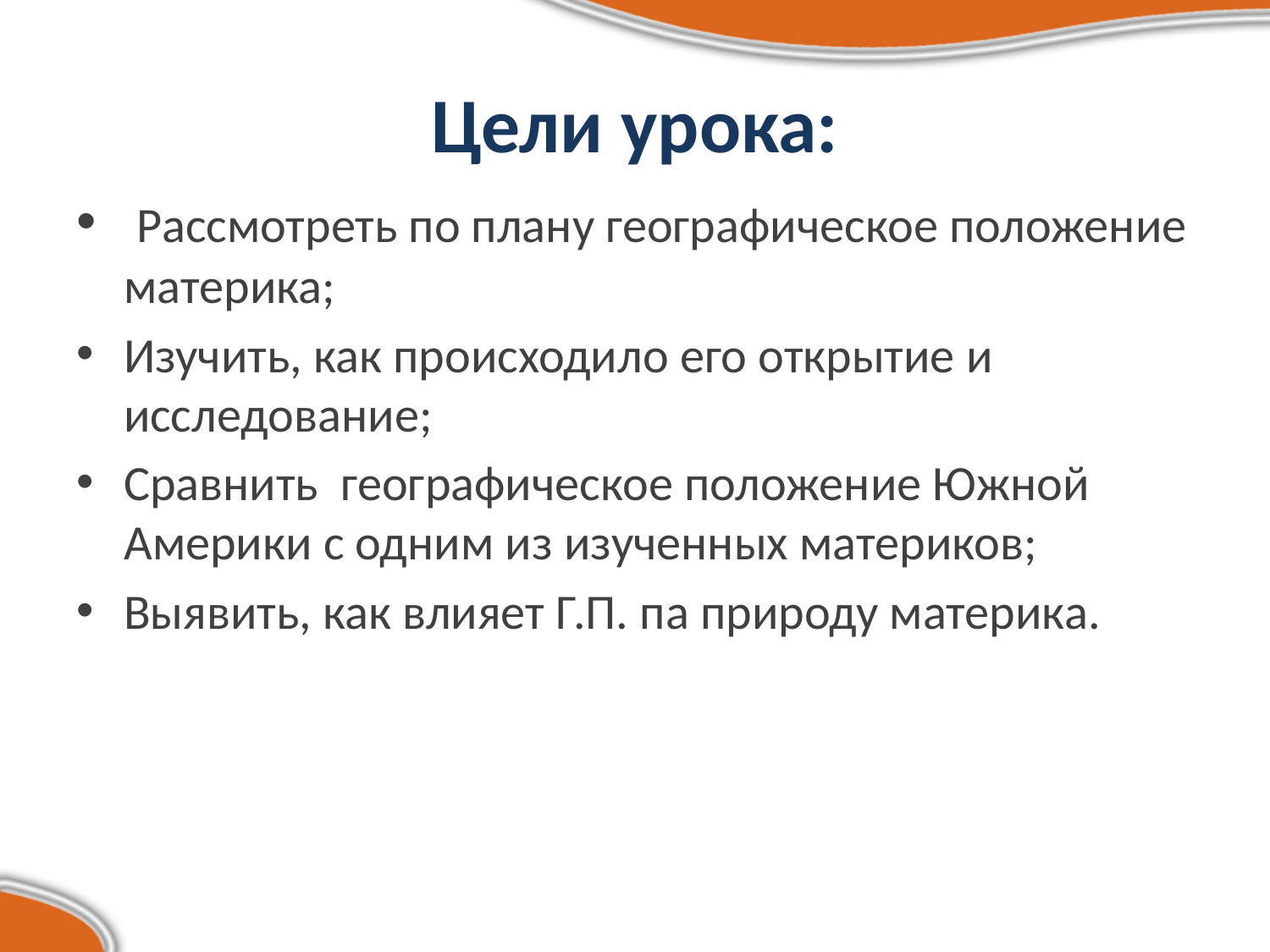

# Цели урока:
 Рассмотреть по плану географическое положение материка;
Изучить, как происходило его открытие и исследование;
Сравнить  географическое положение Южной Америки с одним из изученных материков;
Выявить, как влияет Г.П. па природу материка.